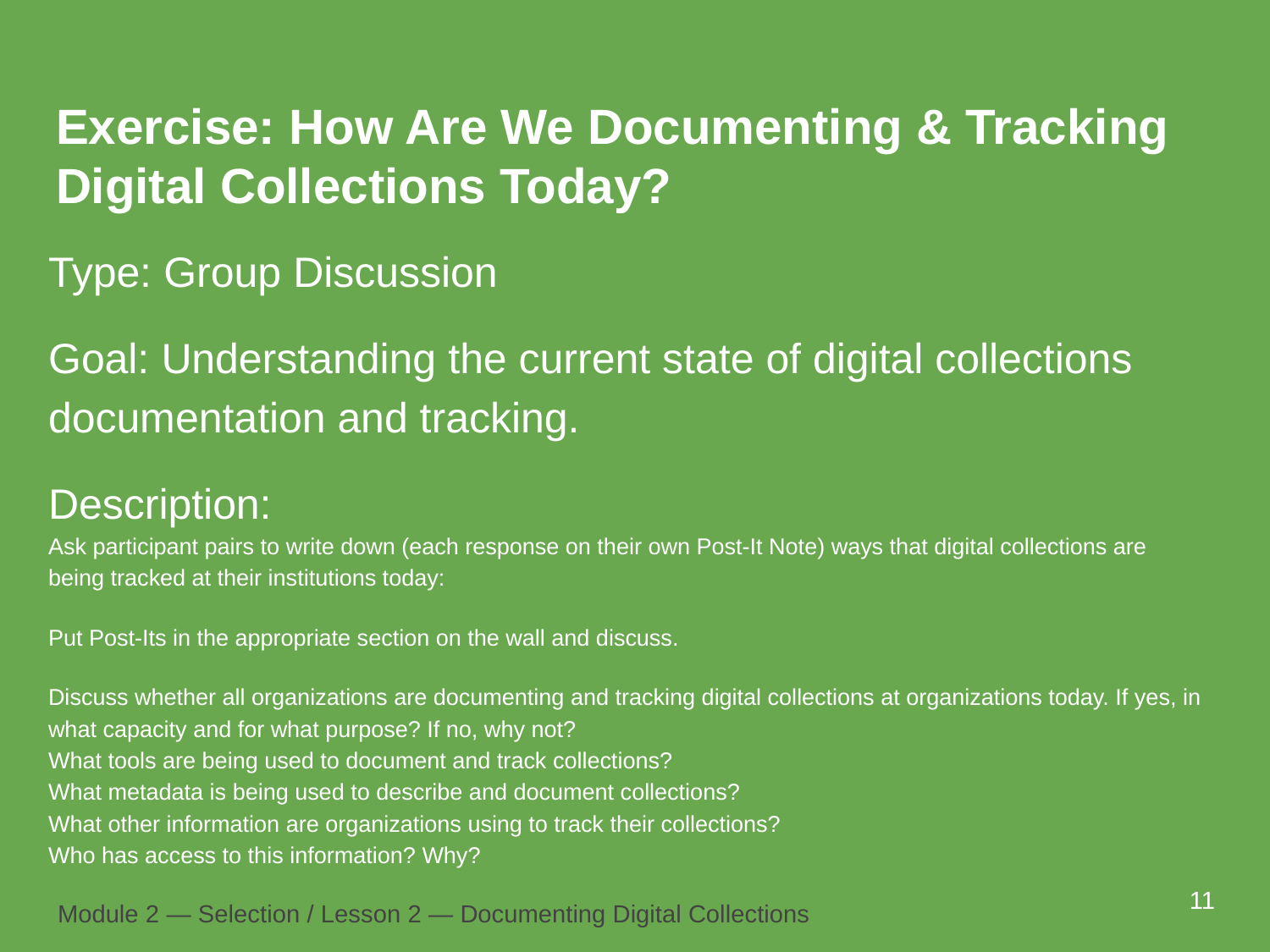

# Exercise: How Are We Documenting & Tracking Digital Collections Today?
Type: Group Discussion
Goal: Understanding the current state of digital collections documentation and tracking.
Description:
Ask participant pairs to write down (each response on their own Post-It Note) ways that digital collections are being tracked at their institutions today:
Put Post-Its in the appropriate section on the wall and discuss.
Discuss whether all organizations are documenting and tracking digital collections at organizations today. If yes, in what capacity and for what purpose? If no, why not?
What tools are being used to document and track collections?
What metadata is being used to describe and document collections?
What other information are organizations using to track their collections?
Who has access to this information? Why?

11
Module 2 — Selection / Lesson 2 — Documenting Digital Collections